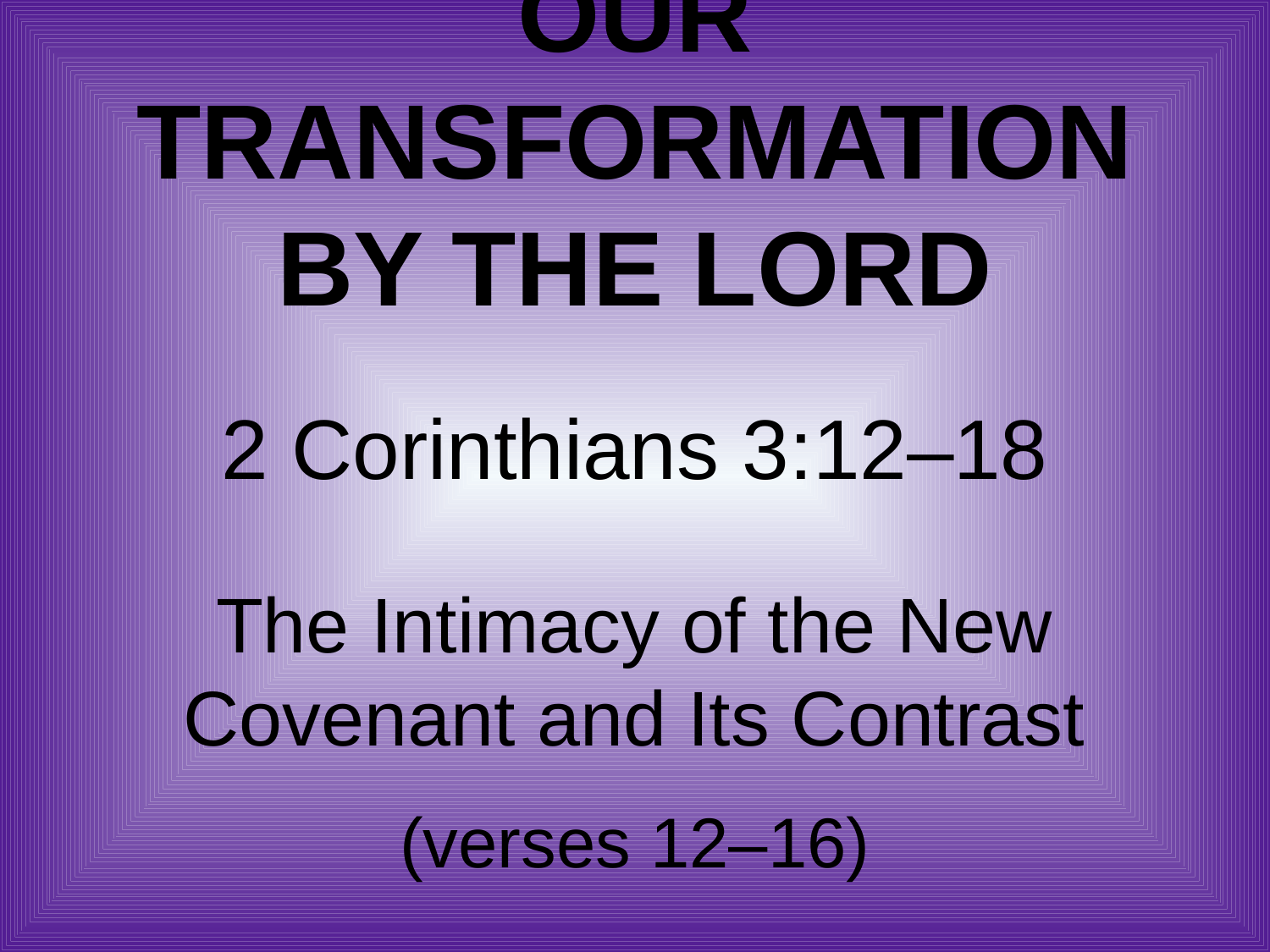

# Our Transformation by the Lord
2 Corinthians 3:12–18

The Intimacy of the New Covenant and Its Contrast
(verses 12–16)